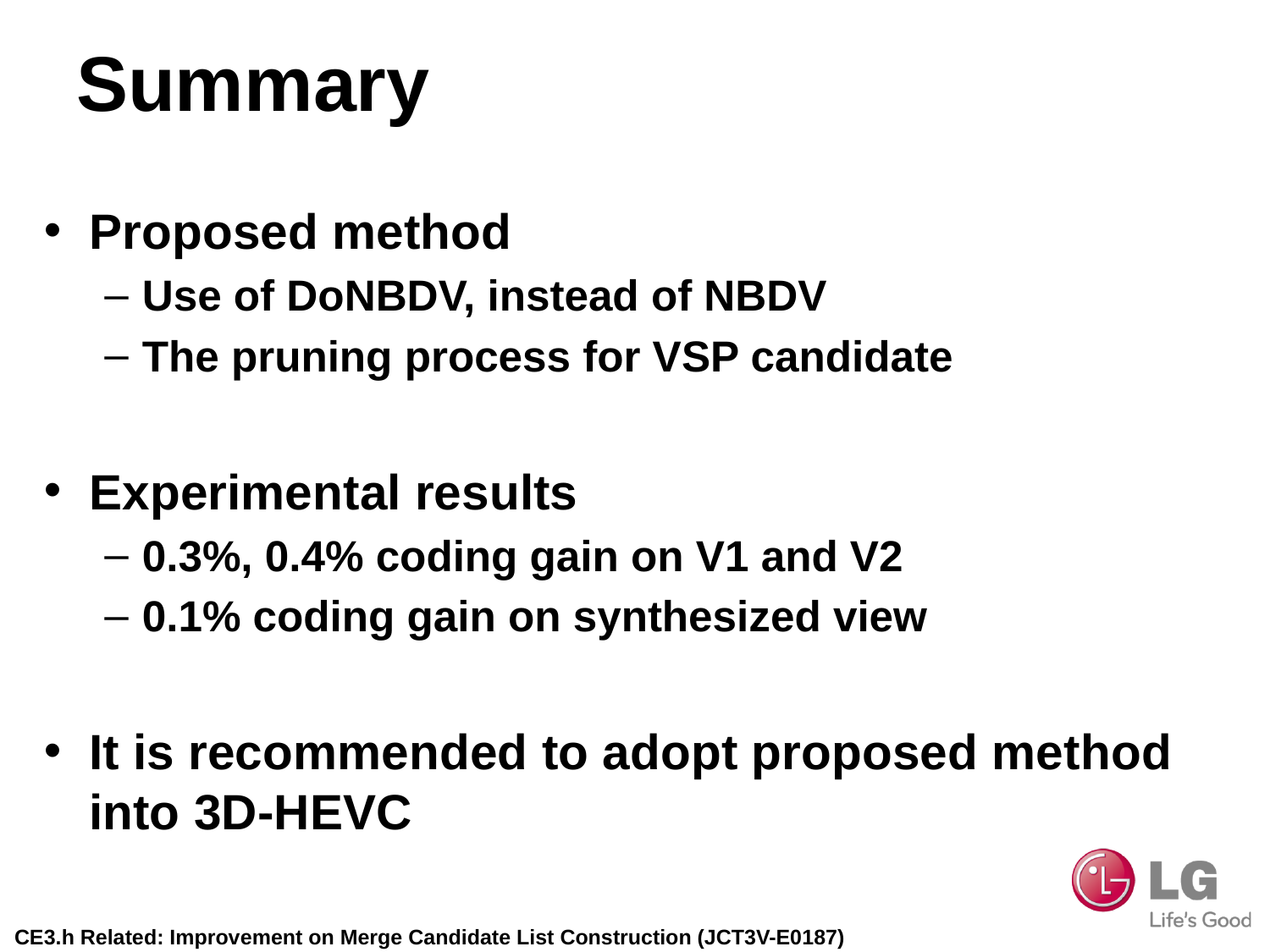

# Summary
Proposed method
Use of DoNBDV, instead of NBDV
The pruning process for VSP candidate

Experimental results
0.3%, 0.4% coding gain on V1 and V2
0.1% coding gain on synthesized view

It is recommended to adopt proposed method into 3D-HEVC